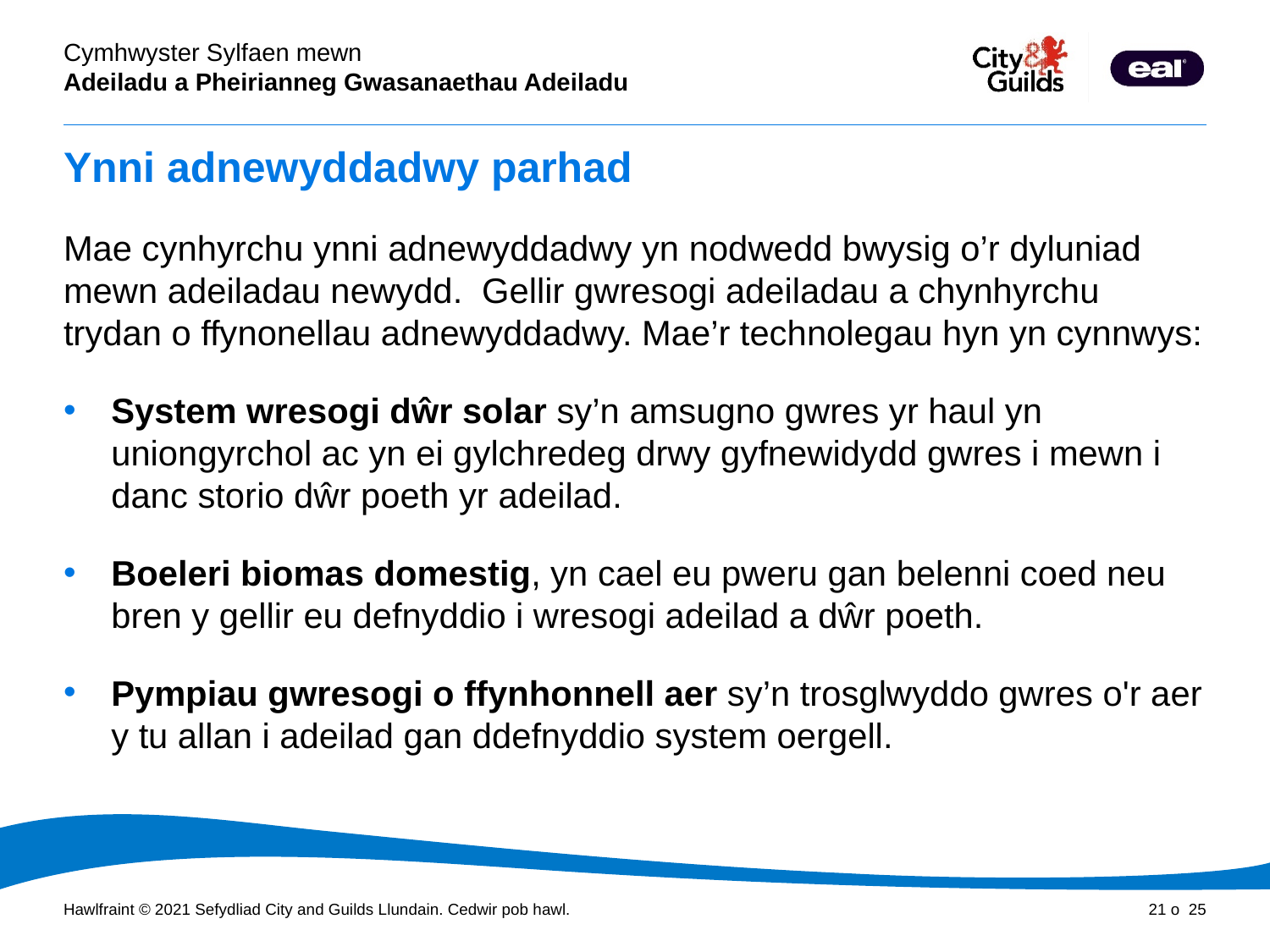

# Ynni adnewyddadwy parhad
Mae cynhyrchu ynni adnewyddadwy yn nodwedd bwysig o’r dyluniad mewn adeiladau newydd.  Gellir gwresogi adeiladau a chynhyrchu trydan o ffynonellau adnewyddadwy. Mae’r technolegau hyn yn cynnwys:
System wresogi dŵr solar sy’n amsugno gwres yr haul yn uniongyrchol ac yn ei gylchredeg drwy gyfnewidydd gwres i mewn i danc storio dŵr poeth yr adeilad.
Boeleri biomas domestig, yn cael eu pweru gan belenni coed neu bren y gellir eu defnyddio i wresogi adeilad a dŵr poeth.
Pympiau gwresogi o ffynhonnell aer sy’n trosglwyddo gwres o'r aer y tu allan i adeilad gan ddefnyddio system oergell.